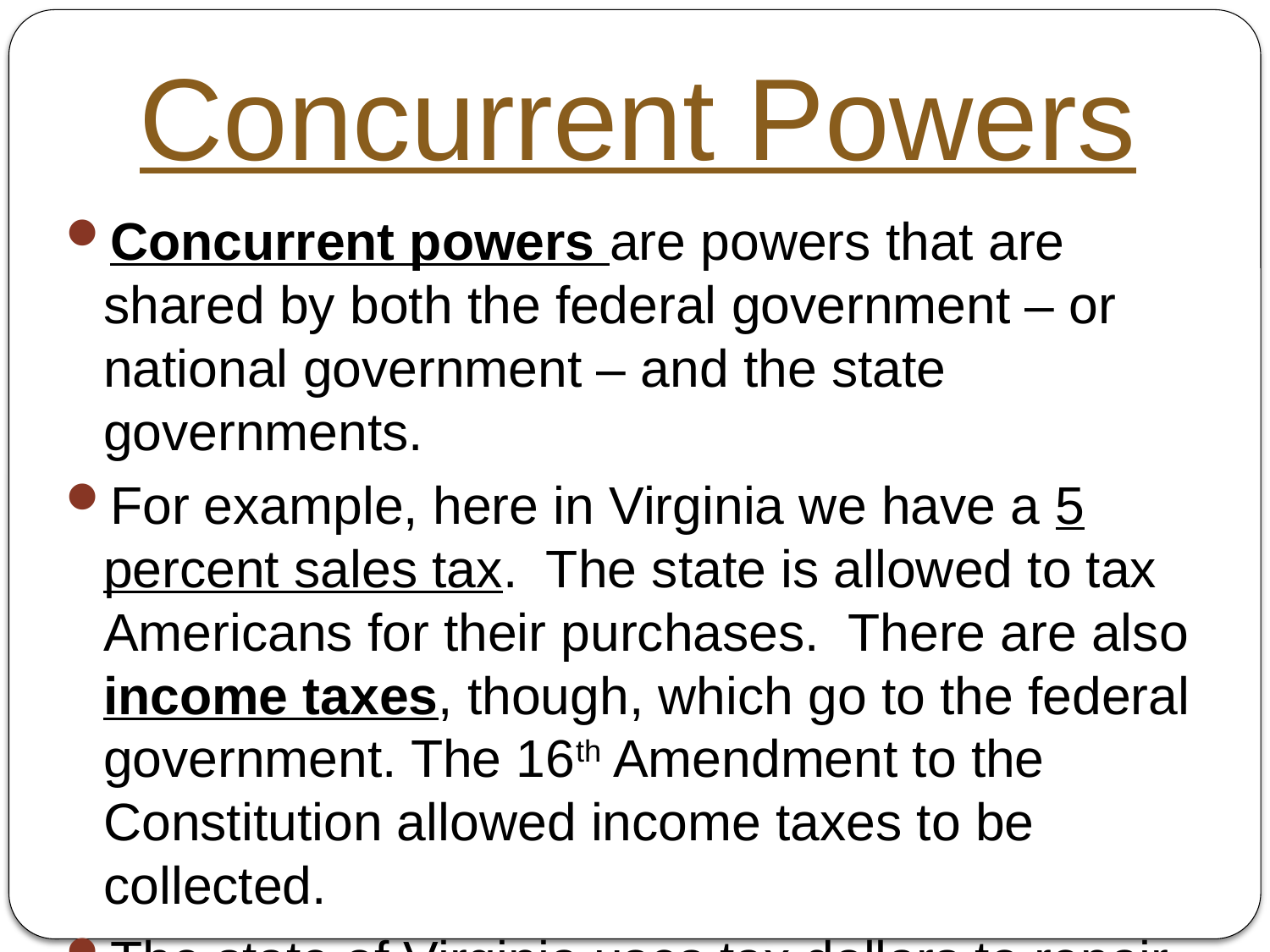

# Concurrent Powers
Concurrent powers are powers that are shared by both the federal government – or national government – and the state governments.
For example, here in Virginia we have a 5 percent sales tax.  The state is allowed to tax Americans for their purchases.  There are also income taxes, though, which go to the federal government. The 16th Amendment to the Constitution allowed income taxes to be collected.
The state of Virginia uses tax dollars to repair roads and fund our public school system.
The United States government uses money collected from income taxes in order to pay our military and fund public welfare programs like Social Security or Medicare.